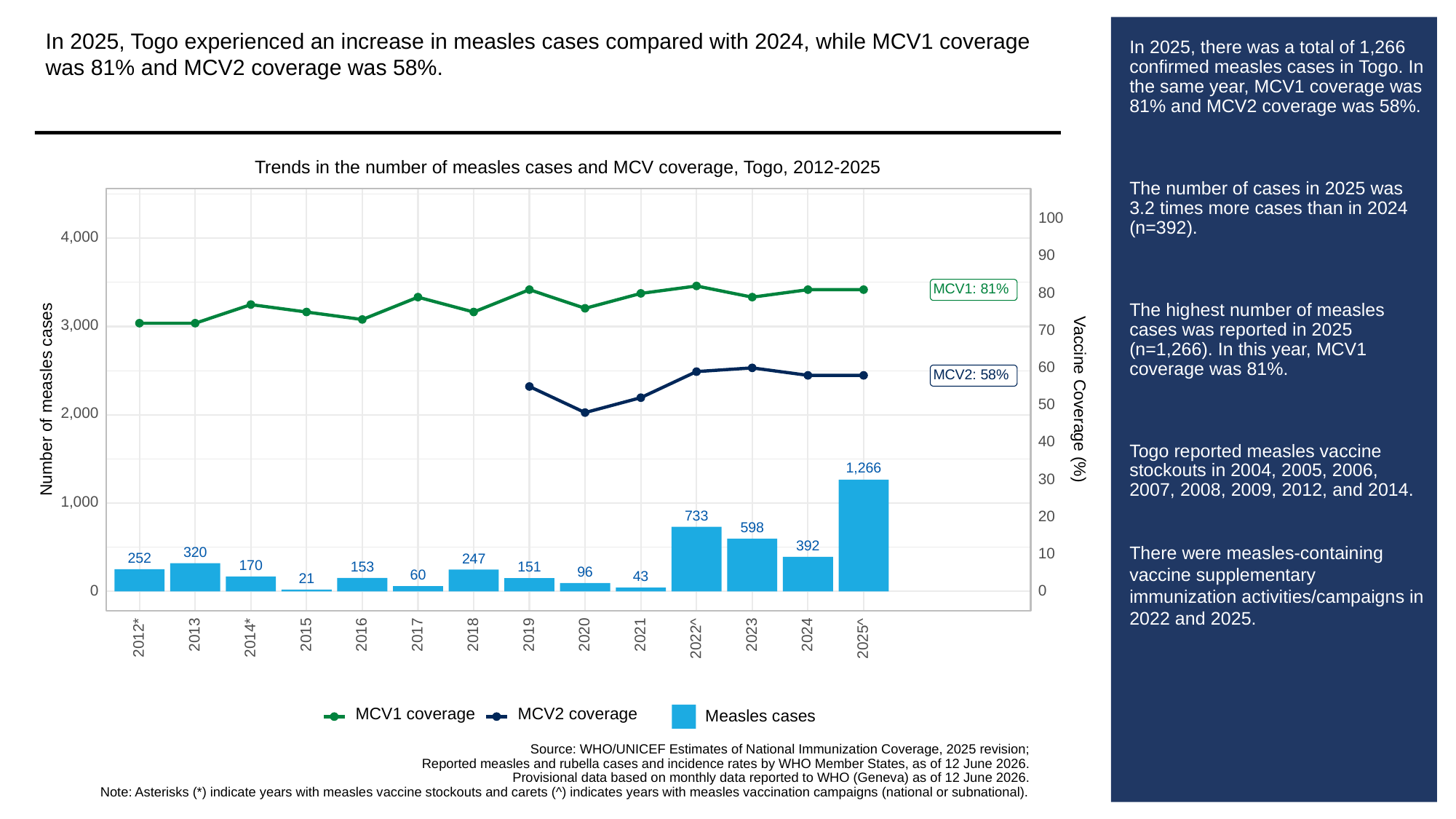

In 2025, Togo experienced an increase in measles cases compared with 2024, while MCV1 coverage was 81% and MCV2 coverage was 58%.
# In 2025, there was a total of 1,266 confirmed measles cases in Togo. In the same year, MCV1 coverage was 81% and MCV2 coverage was 58%.

The number of cases in 2025 was 3.2 times more cases than in 2024 (n=392).

The highest number of measles cases was reported in 2025 (n=1,266). In this year, MCV1 coverage was 81%.

Togo reported measles vaccine stockouts in 2004, 2005, 2006, 2007, 2008, 2009, 2012, and 2014.

There were measles-containing vaccine supplementary immunization activities/campaigns in 2022 and 2025.

Trends in the number of measles cases and MCV coverage, Togo, 2012-2025

100
4,000

90

MCV1: 81%

80

3,000

70

60

MCV2: 58%

Vaccine Coverage (%)
Number of measles cases

50
2,000

40

1,266
30

1,000

733
20
598

392

320
10
252
247

170
153
151

96

60
43
21

0
0

2013
2023
2015
2016
2017
2018
2019
2020
2021
2024
2012*
2014*
2022^
2025^

MCV1 coverage
MCV2 coverage
Measles cases

Source: WHO/UNICEF Estimates of National Immunization Coverage, 2025 revision;
Reported measles and rubella cases and incidence rates by WHO Member States, as of 12 June 2026.
Provisional data based on monthly data reported to WHO (Geneva) as of 12 June 2026.
Note: Asterisks (*) indicate years with measles vaccine stockouts and carets (^) indicates years with measles vaccination campaigns (national or subnational).